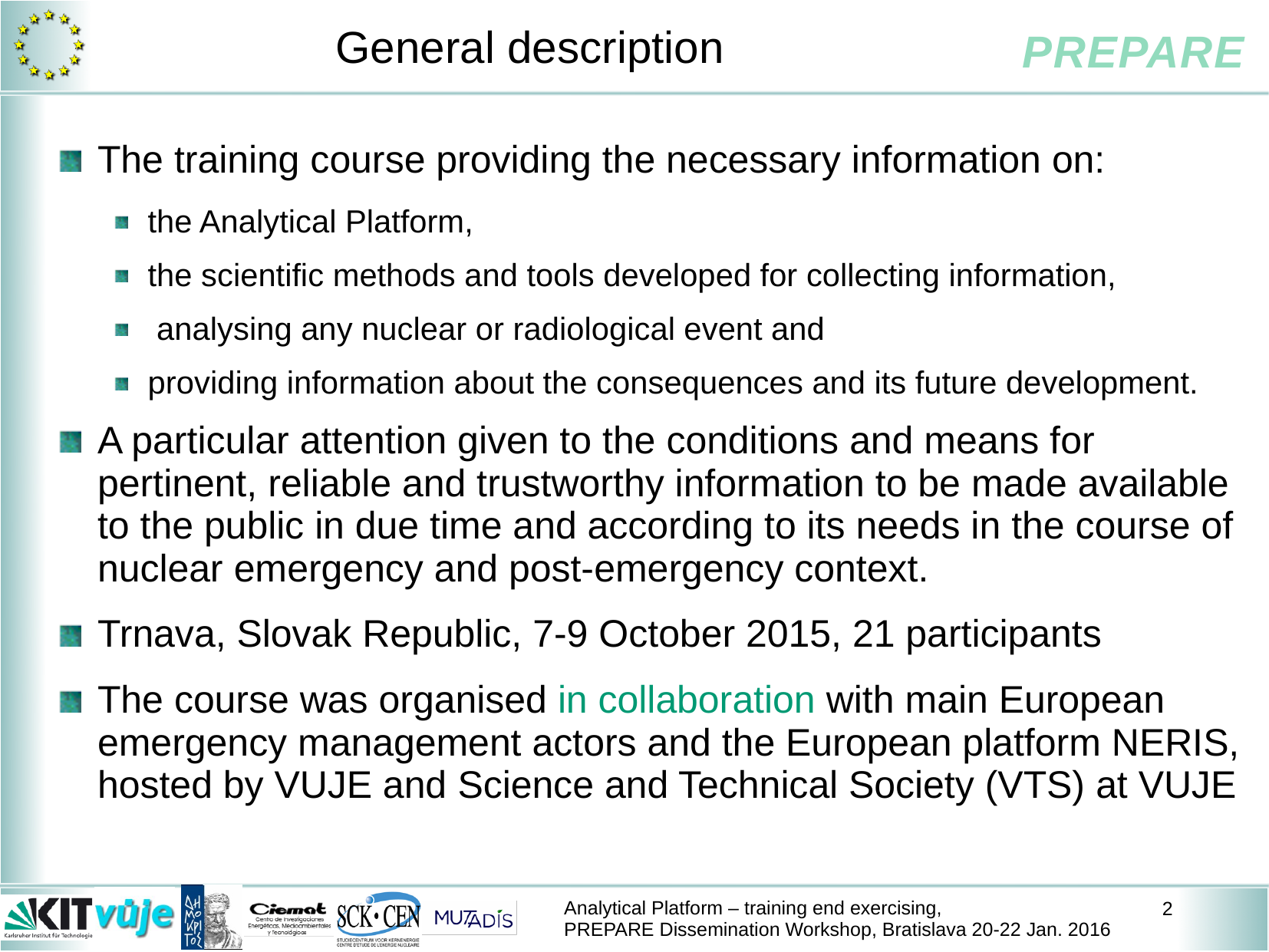

# General description
The training course providing the necessary information on:
the Analytical Platform,
the scientific methods and tools developed for collecting information,
 analysing any nuclear or radiological event and
providing information about the consequences and its future development.
A particular attention given to the conditions and means for pertinent, reliable and trustworthy information to be made available to the public in due time and according to its needs in the course of nuclear emergency and post-emergency context.
Trnava, Slovak Republic, 7-9 October 2015, 21 participants
The course was organised in collaboration with main European emergency management actors and the European platform NERIS, hosted by VUJE and Science and Technical Society (VTS) at VUJE